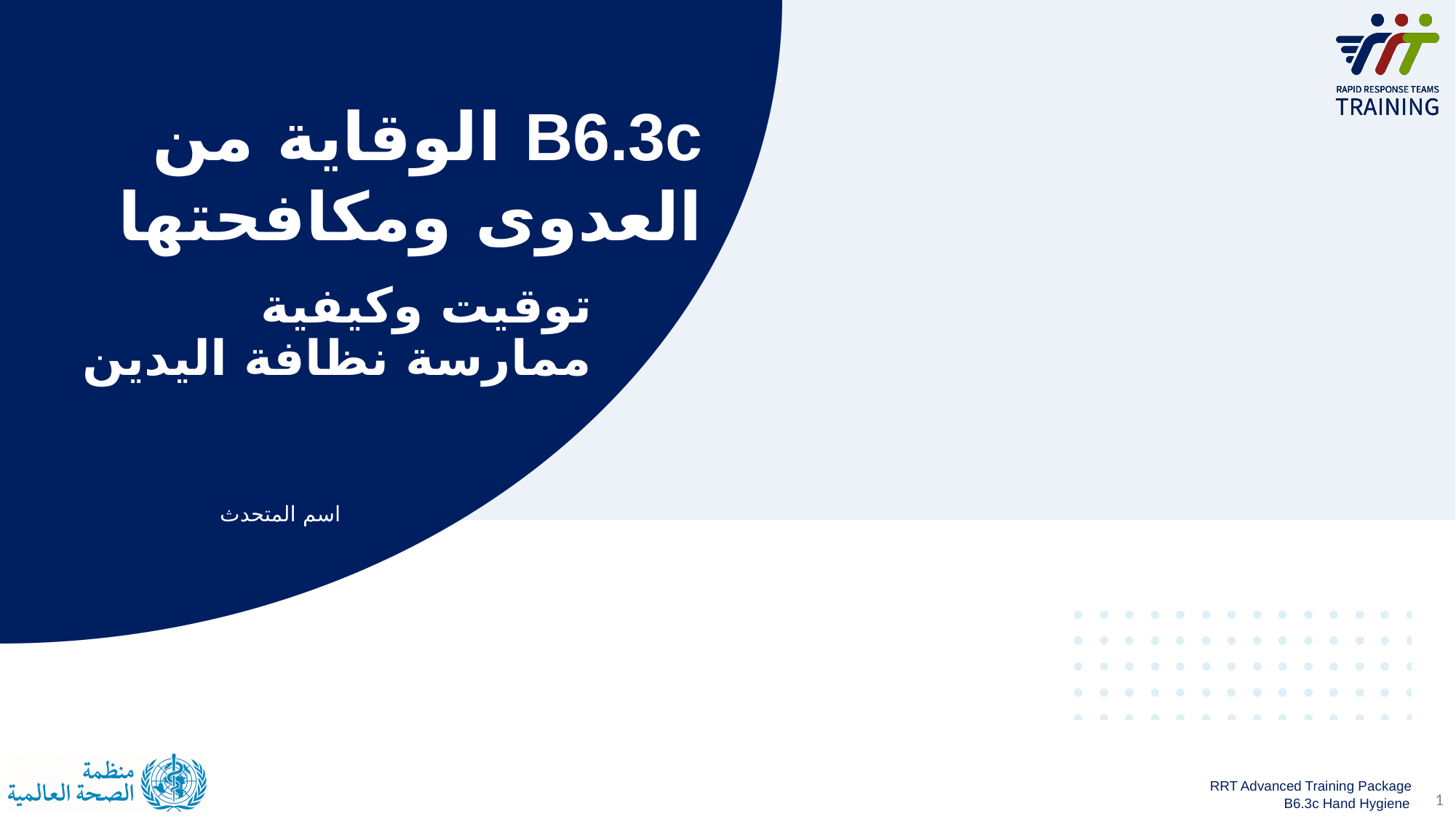

B6.3c الوقاية من العدوى ومكافحتها
# توقيت وكيفية ممارسة نظافة اليدين
اسم المتحدث